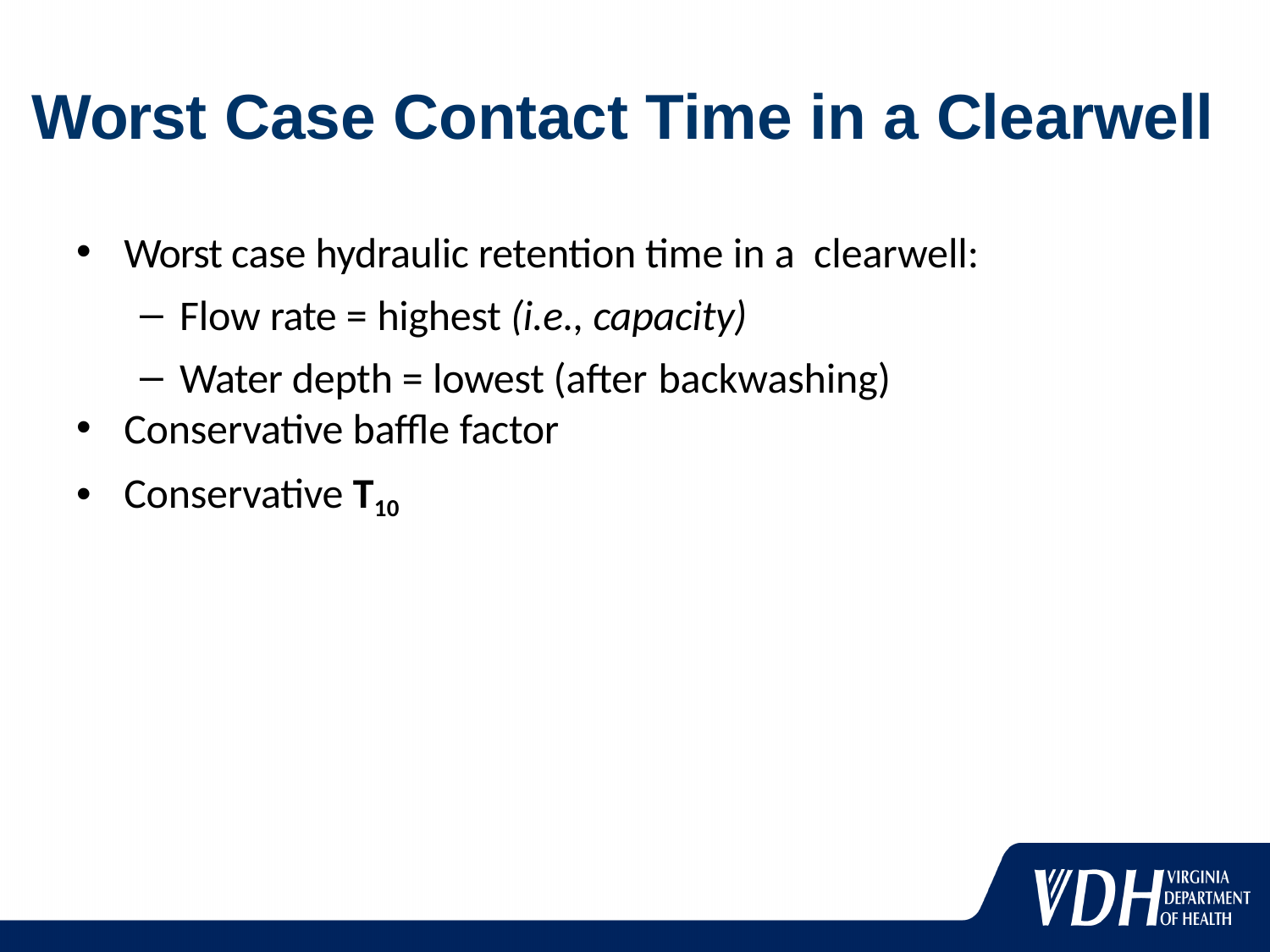

# Worst Case Contact Time in a Clearwell
Worst case hydraulic retention time in a  clearwell:
Flow rate = highest (i.e., capacity)
Water depth = lowest (after backwashing)
Conservative baffle factor
Conservative T10